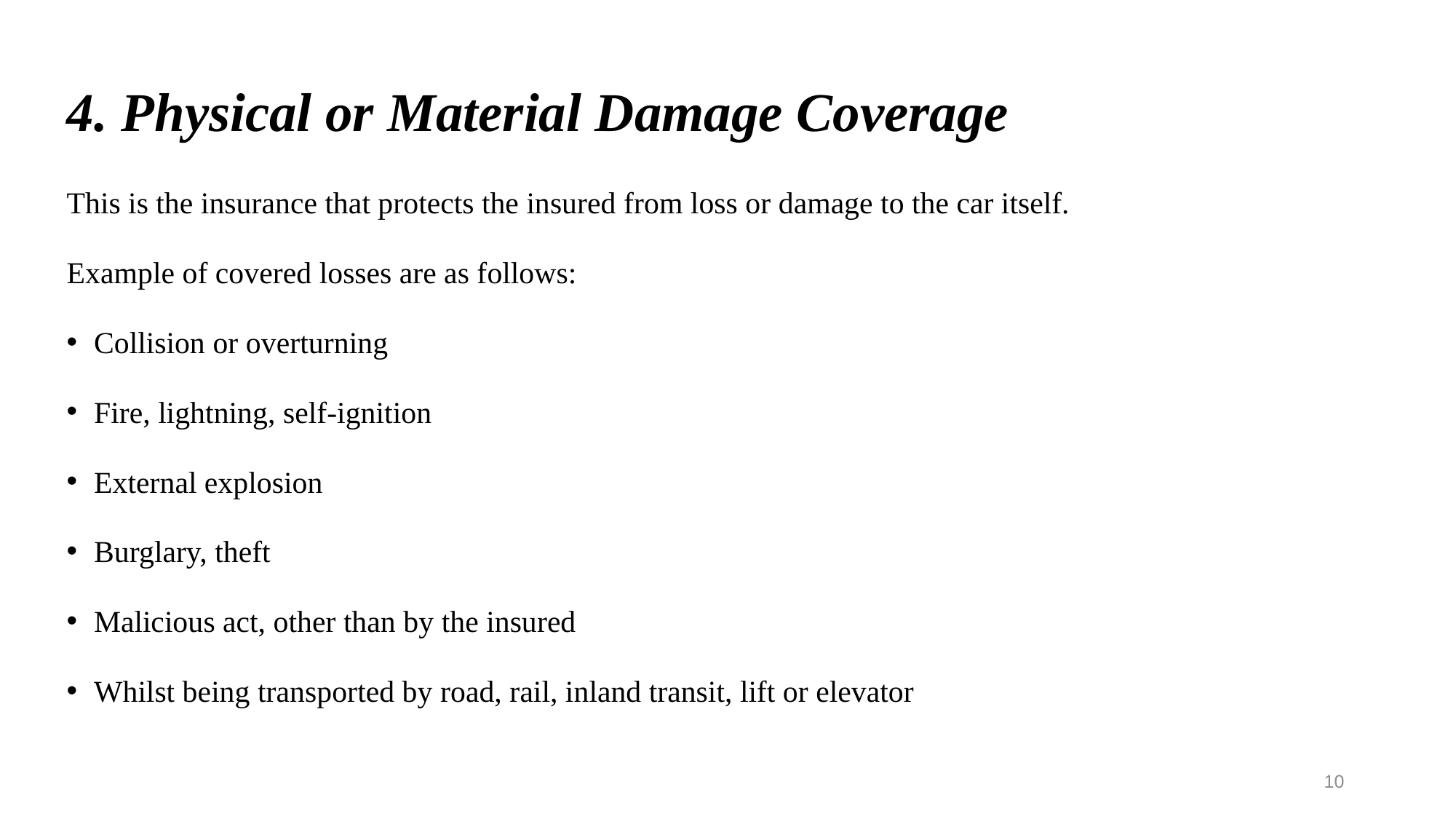

# 4. Physical or Material Damage Coverage
This is the insurance that protects the insured from loss or damage to the car itself.
Example of covered losses are as follows:
Collision or overturning
Fire, lightning, self-ignition
External explosion
Burglary, theft
Malicious act, other than by the insured
Whilst being transported by road, rail, inland transit, lift or elevator
10